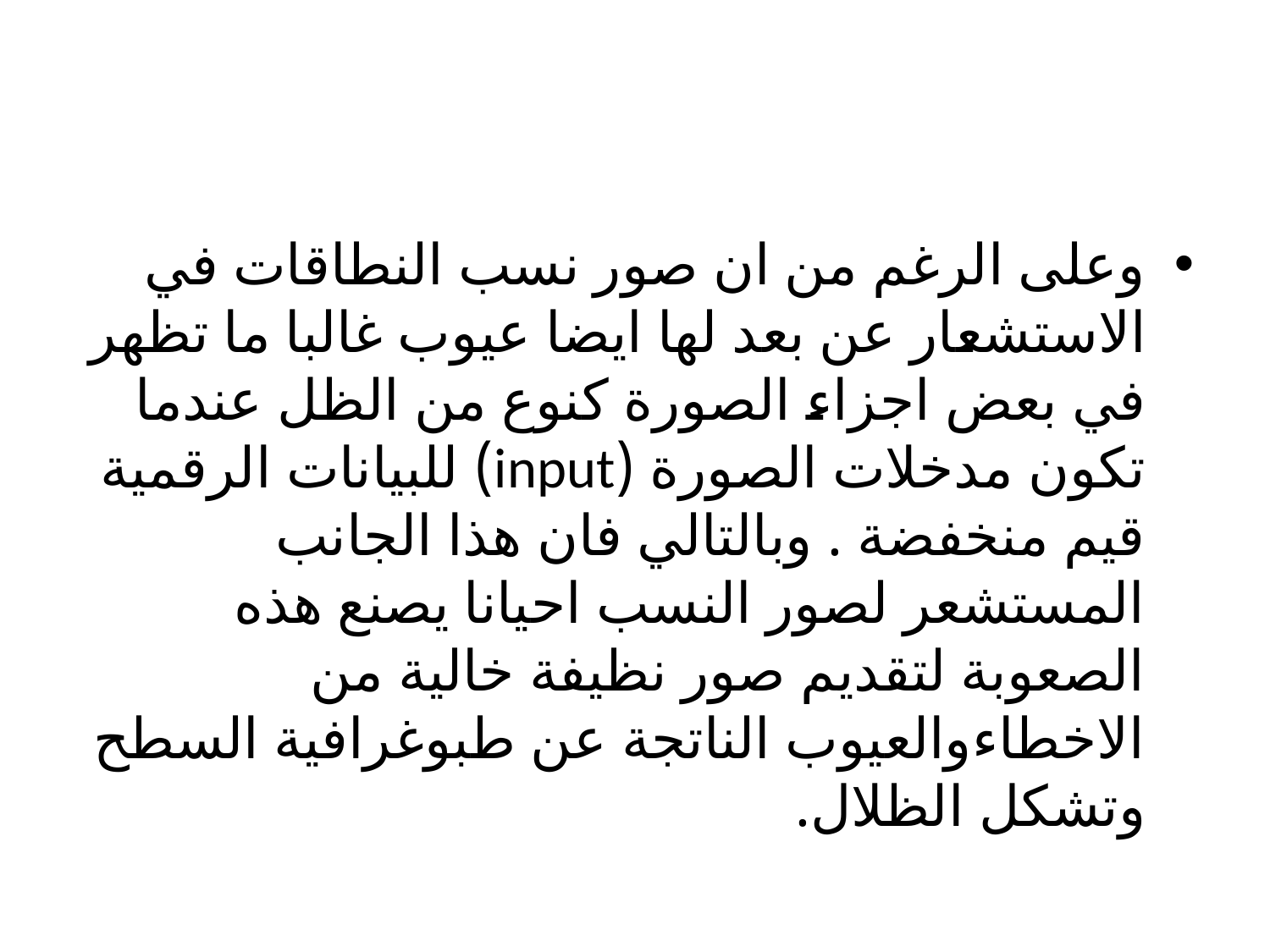

وعلى الرغم من ان صور نسب النطاقات في الاستشعار عن بعد لها ايضا عيوب غالبا ما تظهر في بعض اجزاء الصورة كنوع من الظل عندما تكون مدخلات الصورة (input) للبيانات الرقمية قيم منخفضة . وبالتالي فان هذا الجانب المستشعر لصور النسب احيانا يصنع هذه الصعوبة لتقديم صور نظيفة خالية من الاخطاءوالعيوب الناتجة عن طبوغرافية السطح وتشكل الظلال.